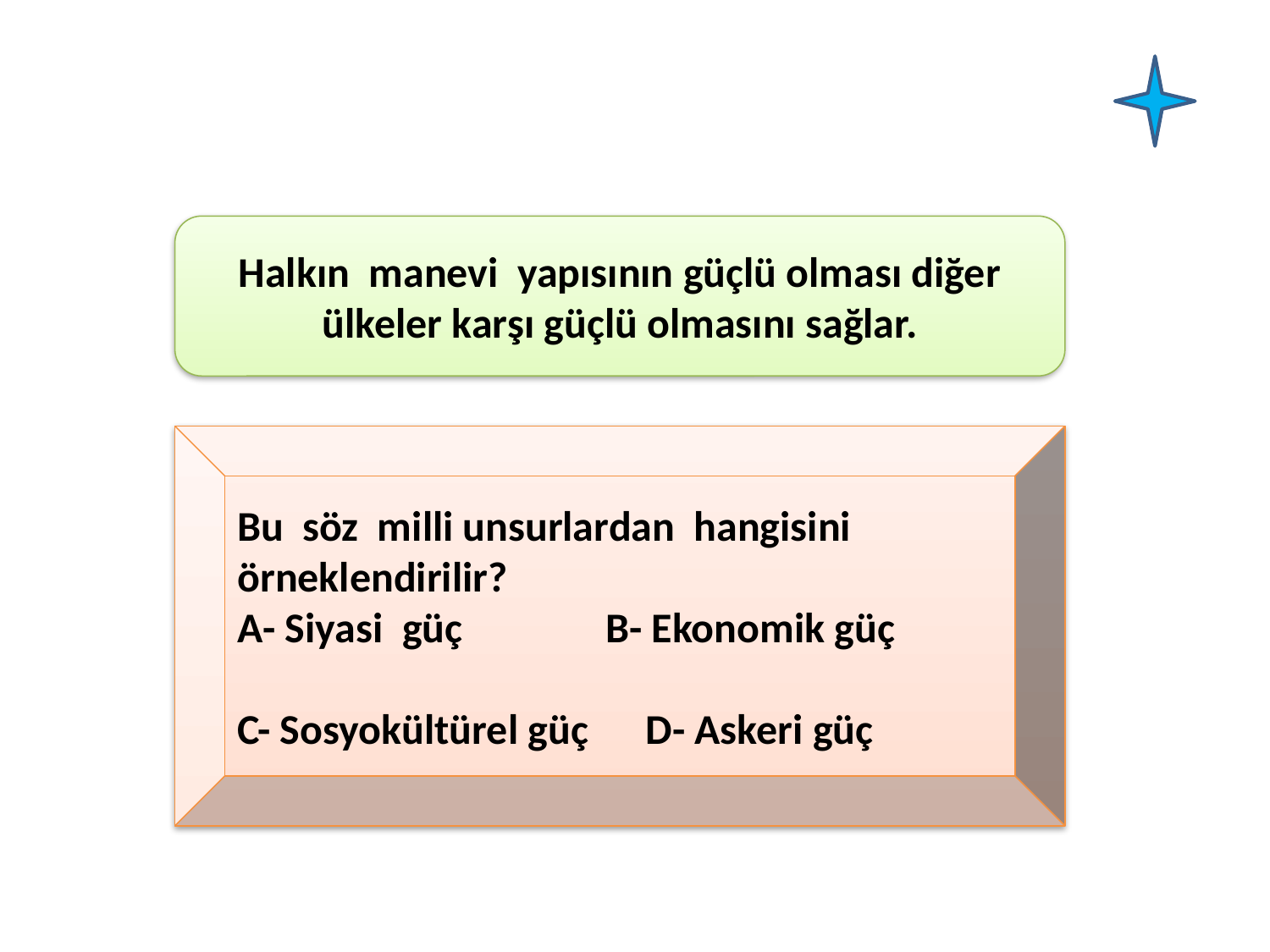

Halkın  manevi  yapısının güçlü olması diğer ülkeler karşı güçlü olmasını sağlar.
Bu  söz  milli unsurlardan  hangisini  örneklendirilir?
A- Siyasi  güç               B- Ekonomik güç

C- Sosyokültürel güç      D- Askeri güç